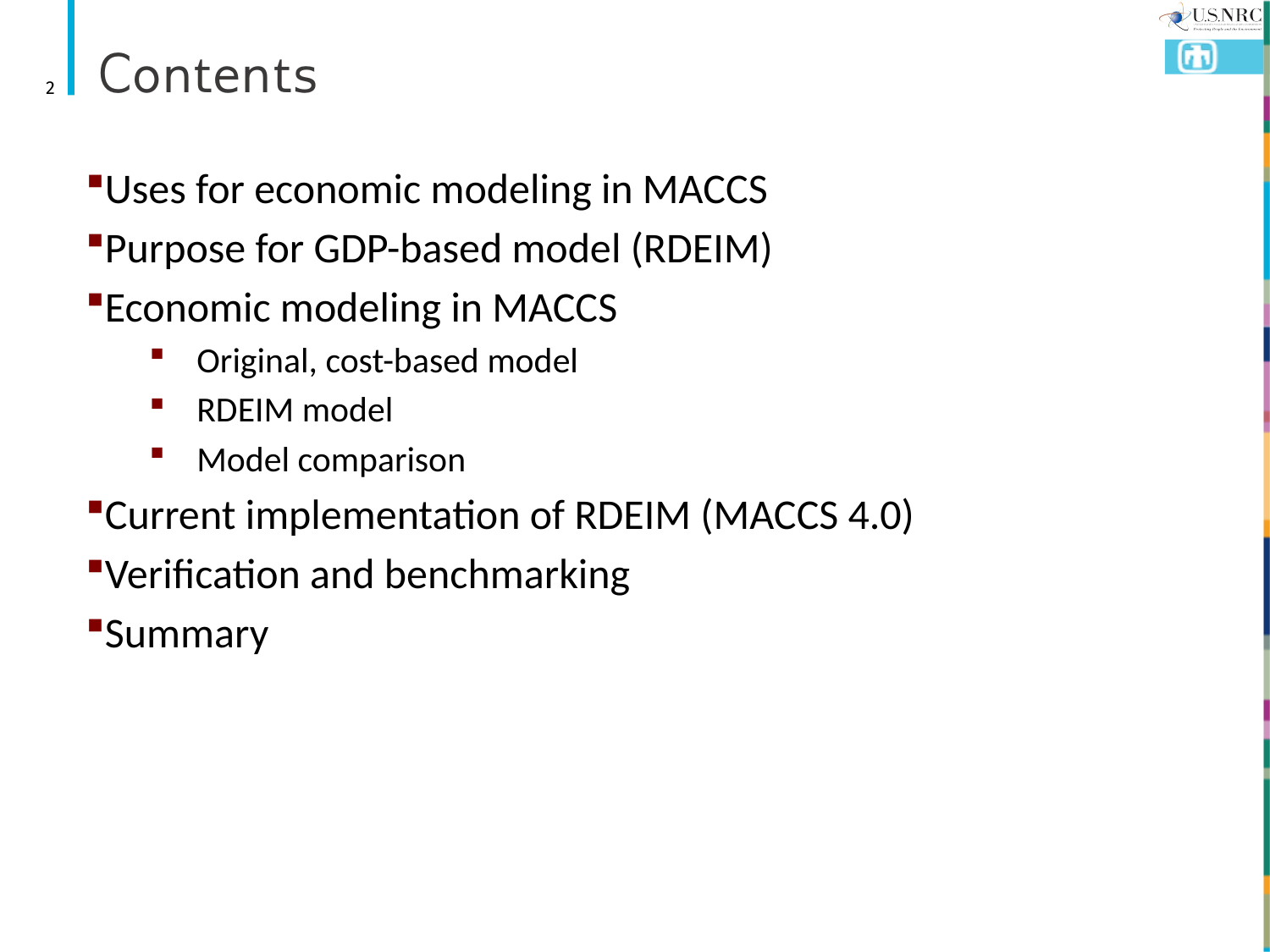

# Contents
2
Uses for economic modeling in MACCS
Purpose for GDP-based model (RDEIM)
Economic modeling in MACCS
Original, cost-based model
RDEIM model
Model comparison
Current implementation of RDEIM (MACCS 4.0)
Verification and benchmarking
Summary